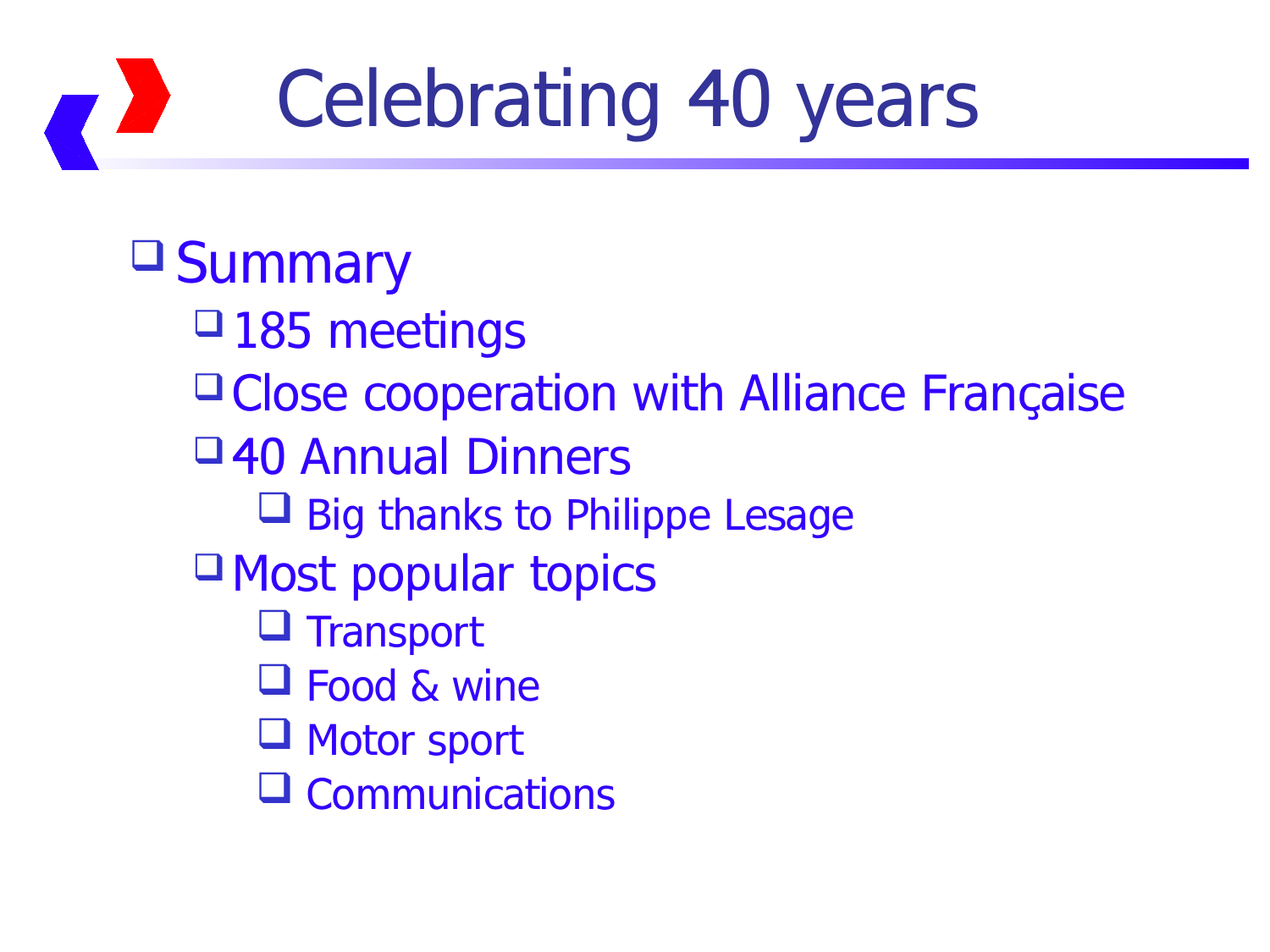

Celebrating 40 years
Summary
185 meetings
Close cooperation with Alliance Française
40 Annual Dinners
 Big thanks to Philippe Lesage
Most popular topics
 Transport
 Food & wine
 Motor sport
 Communications